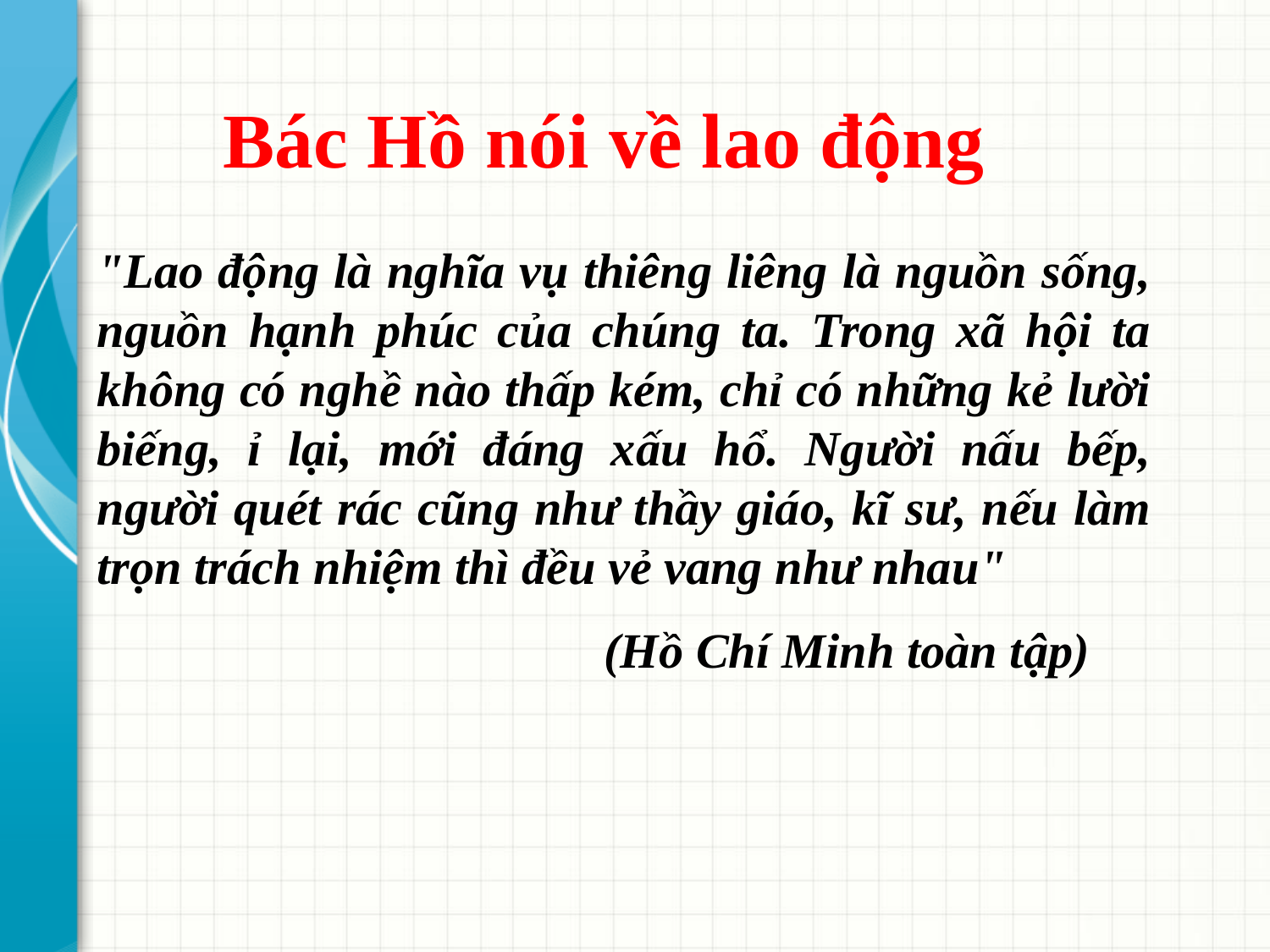

Bác Hồ nói về lao động
"Lao động là nghĩa vụ thiêng liêng là nguồn sống, nguồn hạnh phúc của chúng ta. Trong xã hội ta không có nghề nào thấp kém, chỉ có những kẻ lười biếng, ỉ lại, mới đáng xấu hổ. Người nấu bếp, người quét rác cũng như thầy giáo, kĩ sư, nếu làm trọn trách nhiệm thì đều vẻ vang như nhau"
			        (Hồ Chí Minh toàn tập)